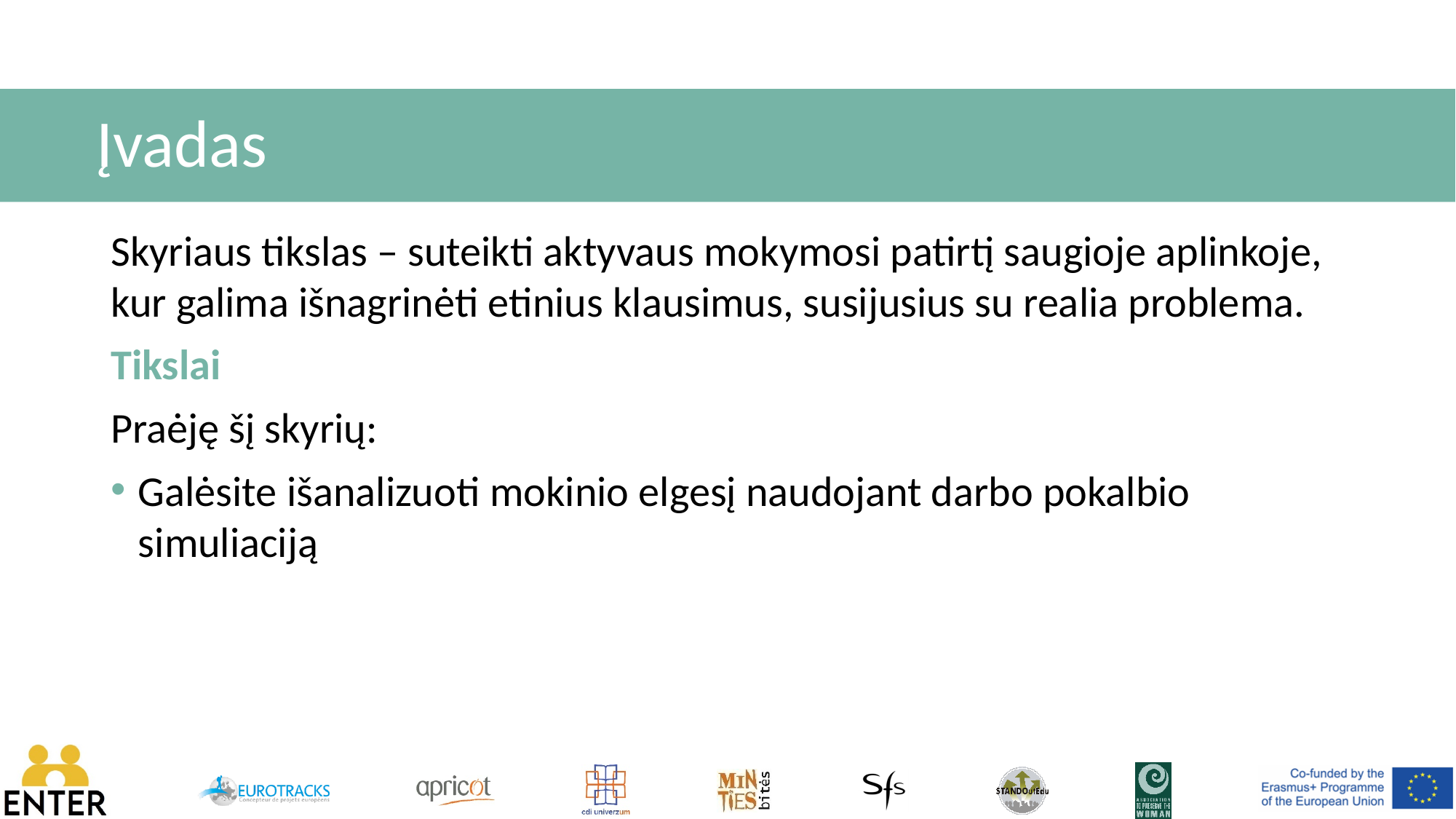

# Įvadas
Skyriaus tikslas – suteikti aktyvaus mokymosi patirtį saugioje aplinkoje, kur galima išnagrinėti etinius klausimus, susijusius su realia problema.
Tikslai
Praėję šį skyrių:
Galėsite išanalizuoti mokinio elgesį naudojant darbo pokalbio simuliaciją